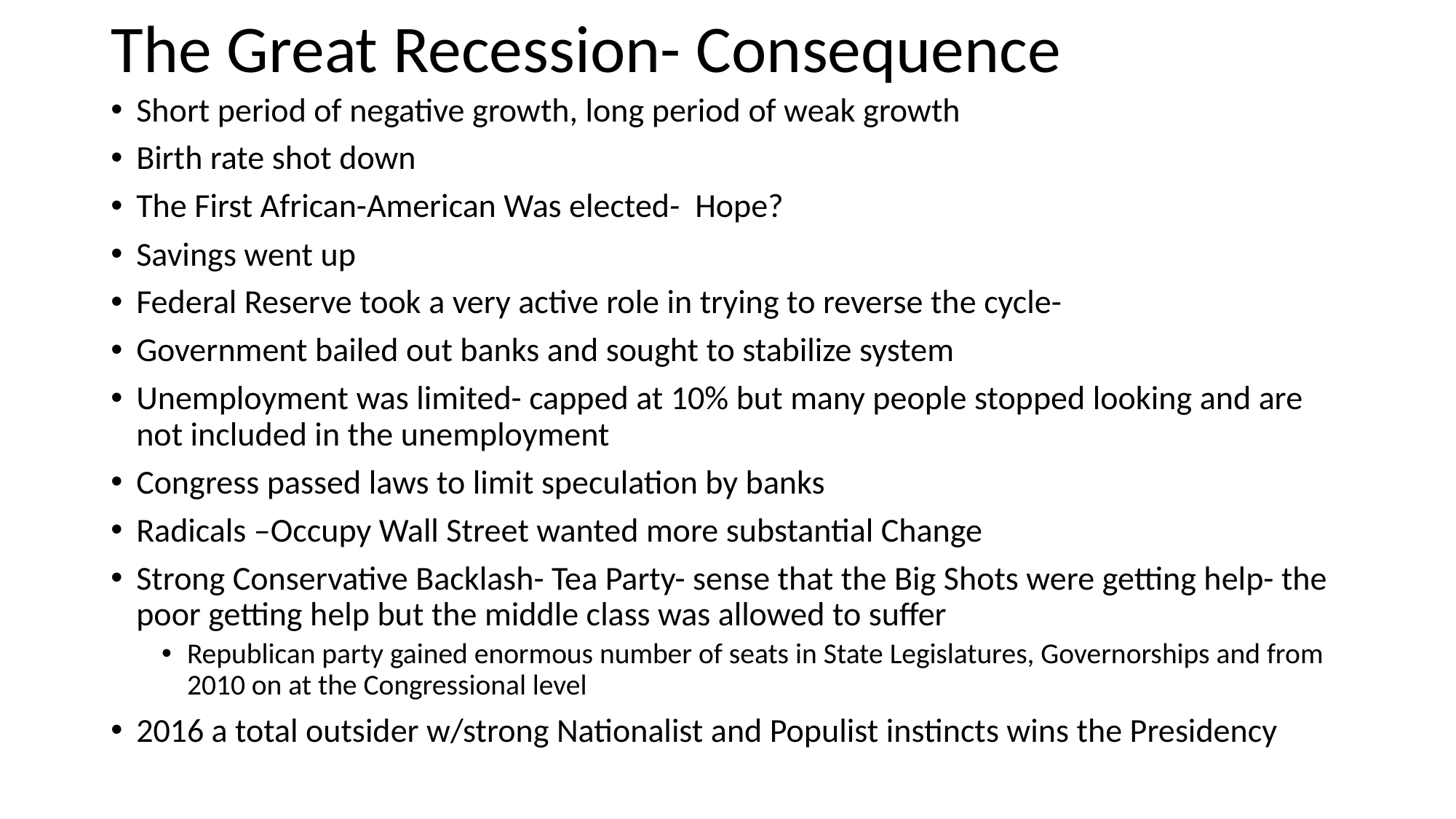

# The Great Recession- Consequence
Short period of negative growth, long period of weak growth
Birth rate shot down
The First African-American Was elected-  Hope?
Savings went up
Federal Reserve took a very active role in trying to reverse the cycle-
Government bailed out banks and sought to stabilize system
Unemployment was limited- capped at 10% but many people stopped looking and are not included in the unemployment
Congress passed laws to limit speculation by banks
Radicals –Occupy Wall Street wanted more substantial Change
Strong Conservative Backlash- Tea Party- sense that the Big Shots were getting help- the poor getting help but the middle class was allowed to suffer
Republican party gained enormous number of seats in State Legislatures, Governorships and from 2010 on at the Congressional level
2016 a total outsider w/strong Nationalist and Populist instincts wins the Presidency